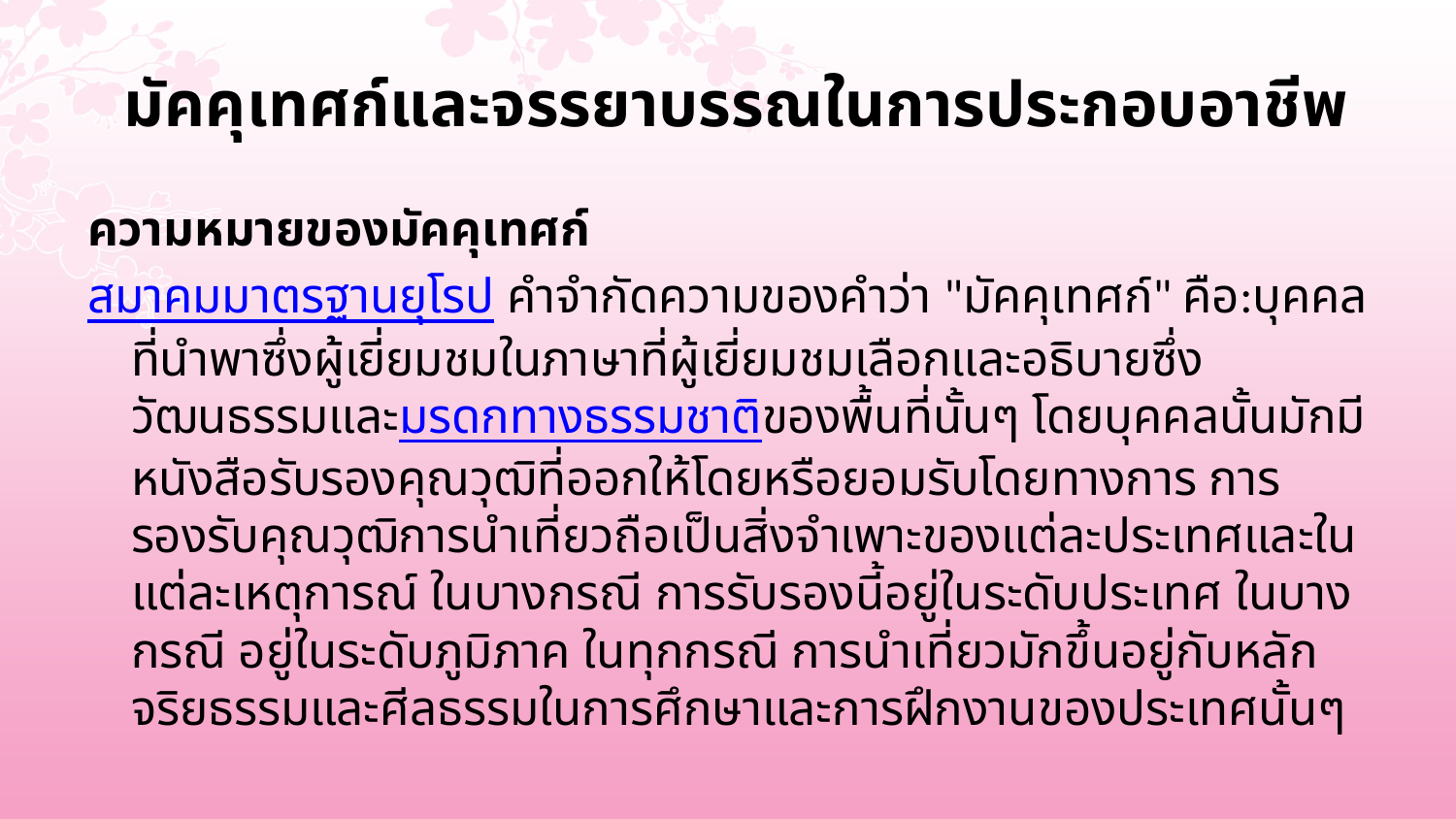

# มัคคุเทศก์และจรรยาบรรณในการประกอบอาชีพ
ความหมายของมัคคุเทศก์
สมาคมมาตรฐานยุโรป คำจำกัดความของคำว่า "มัคคุเทศก์" คือ:บุคคลที่นำพาซึ่งผู้เยี่ยมชมในภาษาที่ผู้เยี่ยมชมเลือกและอธิบายซึ่งวัฒนธรรมและมรดกทางธรรมชาติของพื้นที่นั้นๆ โดยบุคคลนั้นมักมีหนังสือรับรองคุณวุฒิที่ออกให้โดยหรือยอมรับโดยทางการ การรองรับคุณวุฒิการนำเที่ยวถือเป็นสิ่งจำเพาะของแต่ละประเทศและในแต่ละเหตุการณ์ ในบางกรณี การรับรองนี้อยู่ในระดับประเทศ ในบางกรณี อยู่ในระดับภูมิภาค ในทุกกรณี การนำเที่ยวมักขึ้นอยู่กับหลักจริยธรรมและศีลธรรมในการศึกษาและการฝึกงานของประเทศนั้นๆ